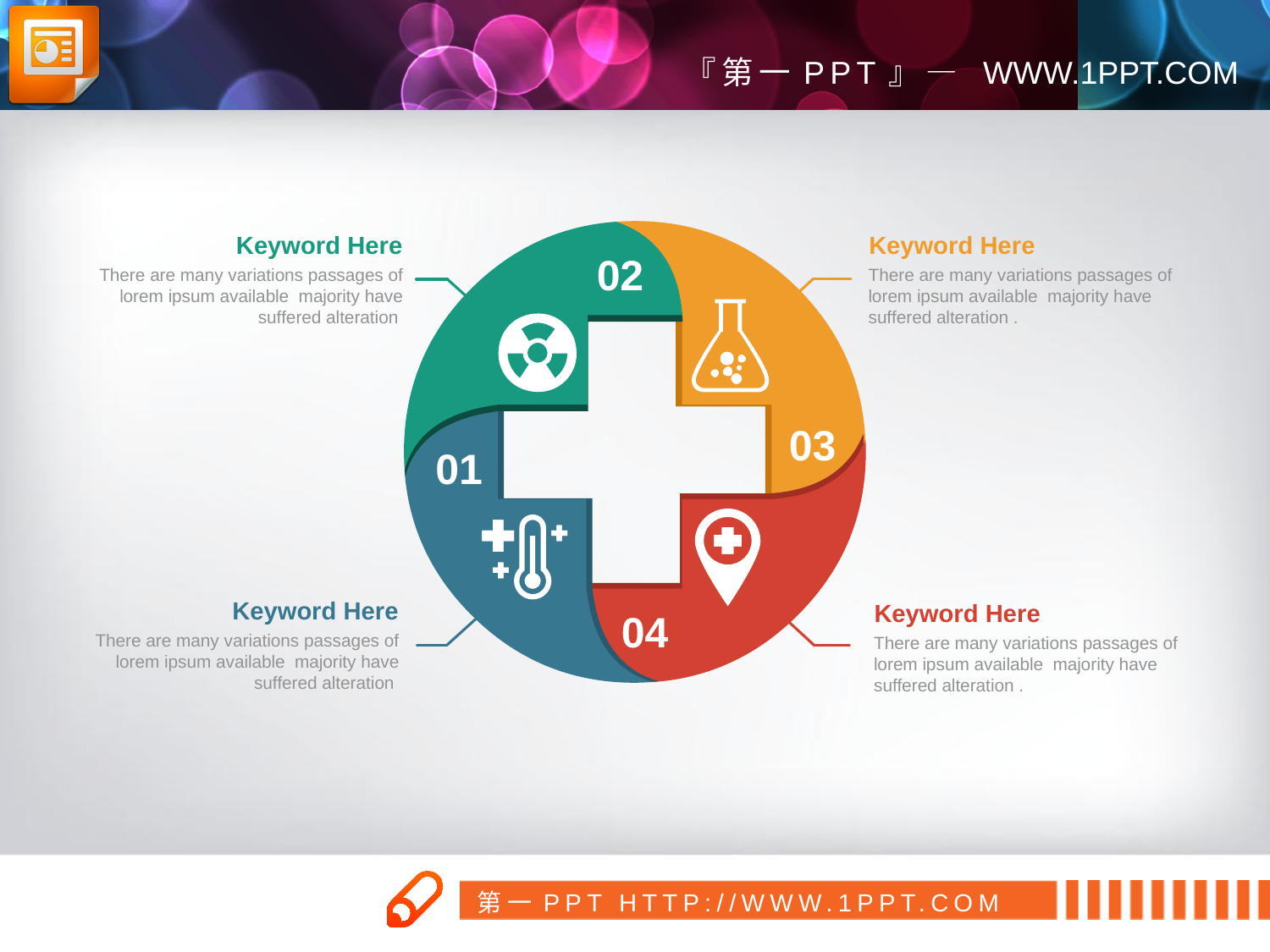

Keyword Here
There are many variations passages of lorem ipsum available  majority have suffered alteration
Keyword Here
There are many variations passages of lorem ipsum available  majority have suffered alteration .
02

03

01

Keyword Here
There are many variations passages of lorem ipsum available  majority have suffered alteration
Keyword Here
There are many variations passages of lorem ipsum available  majority have suffered alteration .
04